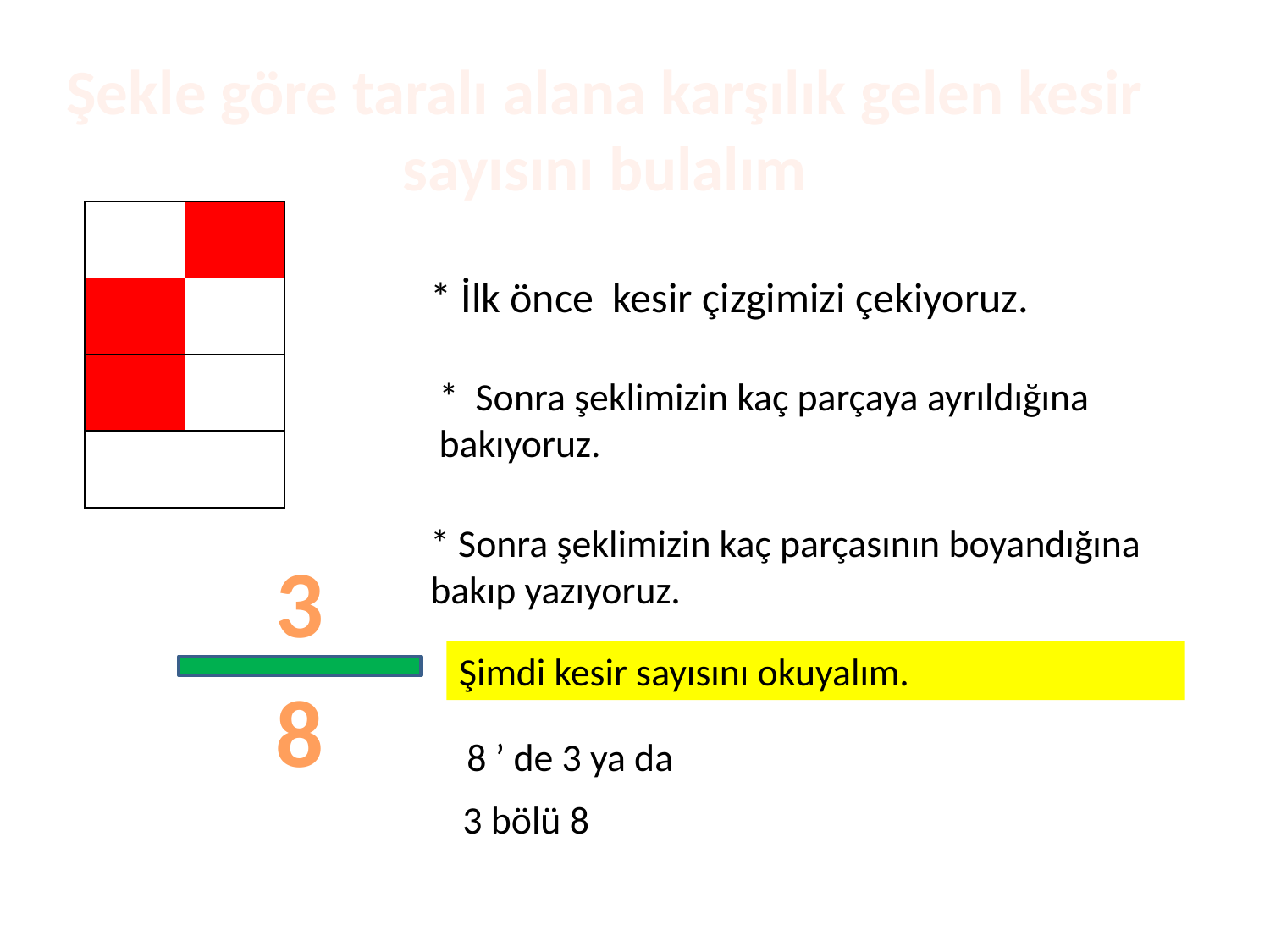

Şekle göre taralı alana karşılık gelen kesir sayısını bulalım
|  |  |
| --- | --- |
|  |  |
|  |  |
|  |  |
* İlk önce  kesir çizgimizi çekiyoruz.
*  Sonra şeklimizin kaç parçaya ayrıldığına bakıyoruz.
* Sonra şeklimizin kaç parçasının boyandığına bakıp yazıyoruz.
3

Şimdi kesir sayısını okuyalım.
8
8 ’ de 3 ya da
3 bölü 8